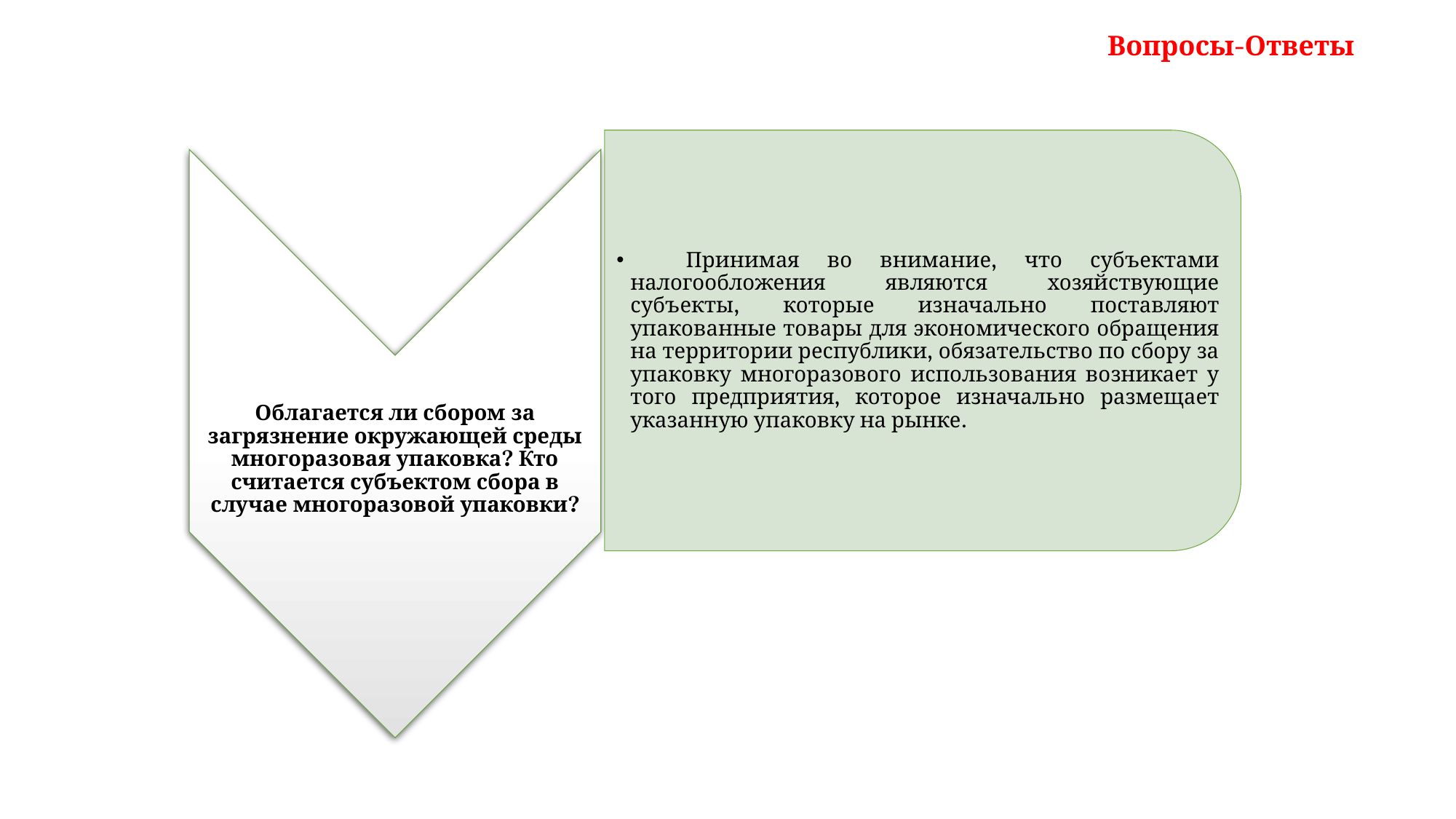

Вопросы-Ответы

Облагается ли сбором за загрязнение окружающей среды многоразовая упаковка? Кто считается субъектом сбора в случае многоразовой упаковки?
  Принимая во внимание, что субъектами налогообложения являются хозяйствующие субъекты, которые изначально поставляют упакованные товары для экономического обращения на территории республики, обязательство по сбору за упаковку многоразового использования возникает у того предприятия, которое изначально размещает указанную упаковку на рынке.